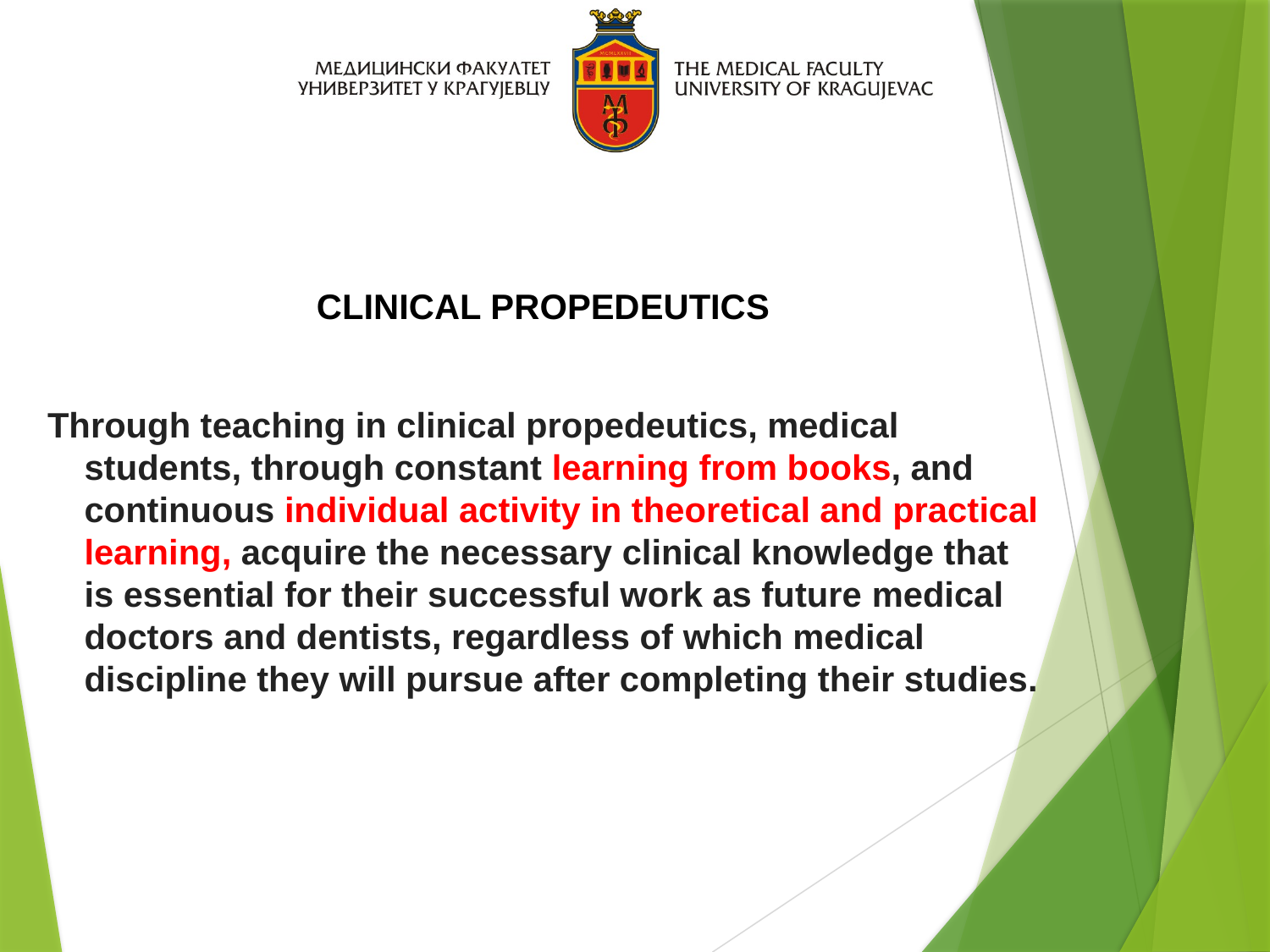

CLINICAL PROPEDEUTICS

Through teaching in clinical propedeutics, medical students, through constant learning from books, and continuous individual activity in theoretical and practical learning, acquire the necessary clinical knowledge that is essential for their successful work as future medical doctors and dentists, regardless of which medical discipline they will pursue after completing their studies.